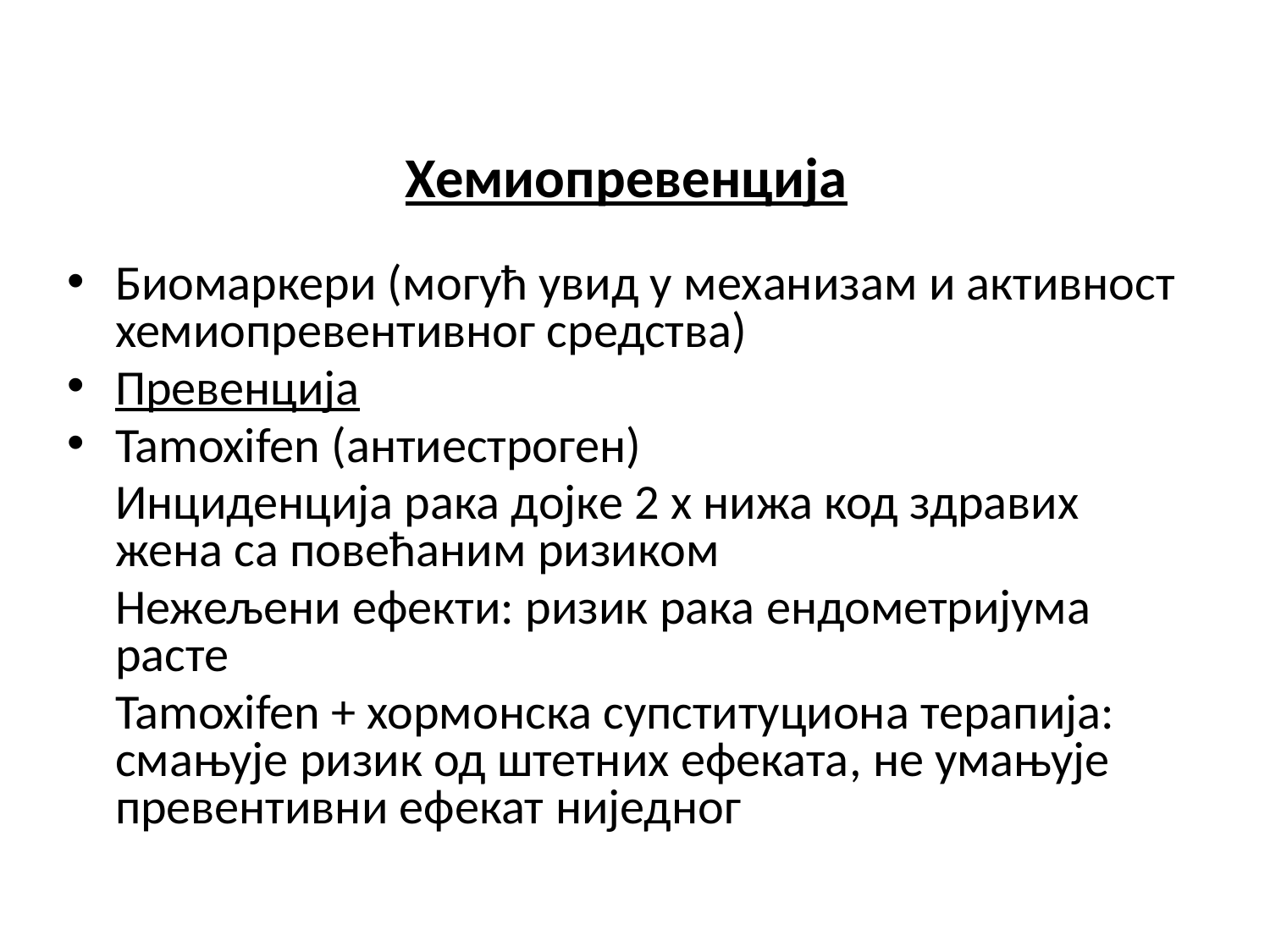

# Хемиопревенција
Биомаркери (могућ увид у механизам и активност хемиопревентивног средства)
Превенција
Tamoxifen (антиестроген)
	Инциденција рака дојке 2 x нижа код здравих жена са повећаним ризиком
	Нежељени ефекти: ризик рака ендометријума расте
	Tamoxifen + хормонска супституциона терапија: смањује ризик од штетних ефеката, не умањује превентивни ефекат ниједног